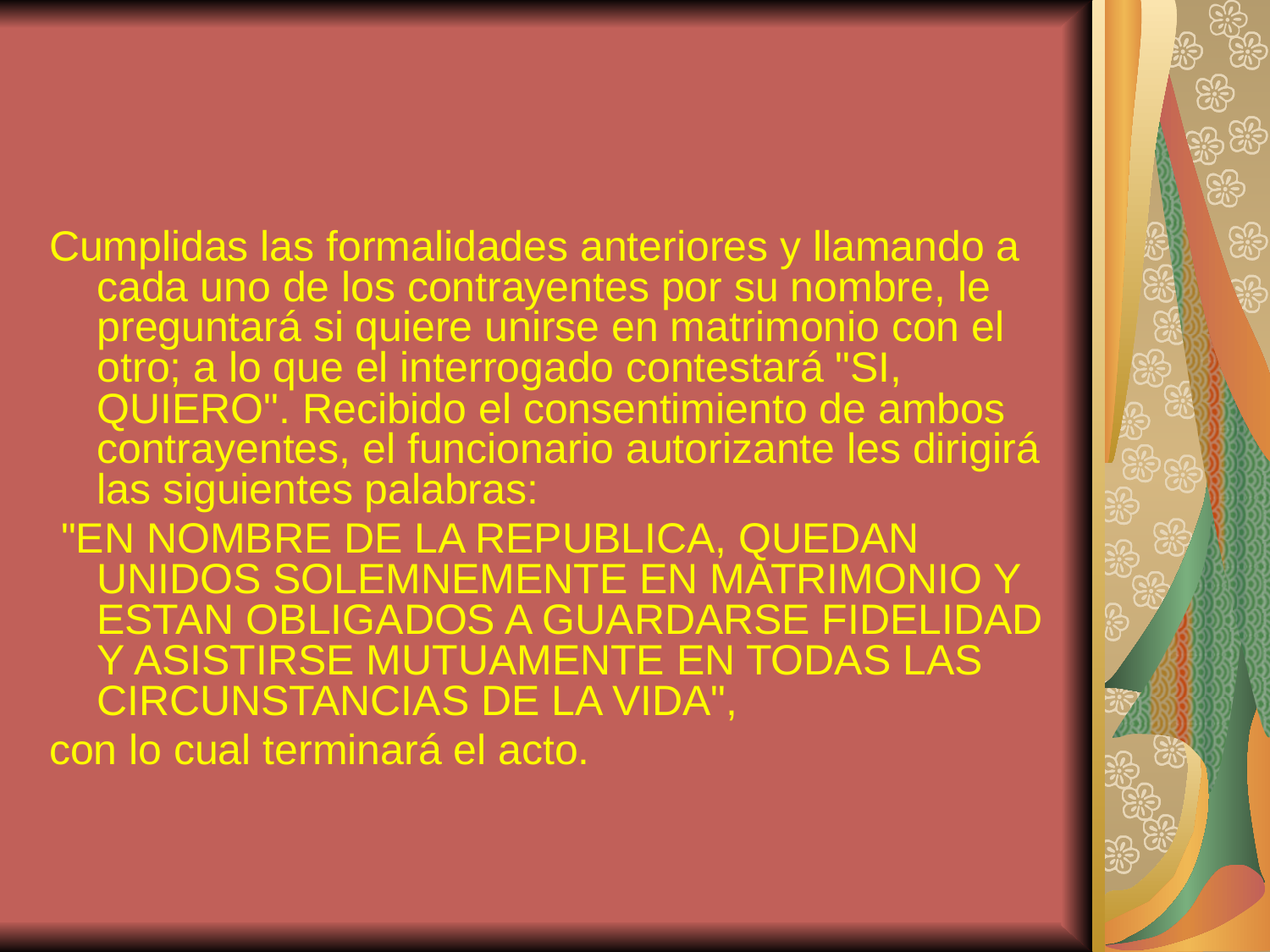

#
Cumplidas las formalidades anteriores y llamando a cada uno de los contrayentes por su nombre, le preguntará si quiere unirse en matrimonio con el otro; a lo que el interrogado contestará "SI, QUIERO". Recibido el consentimiento de ambos contrayentes, el funcionario autorizante les dirigirá las siguientes palabras:
 "EN NOMBRE DE LA REPUBLICA, QUEDAN UNIDOS SOLEMNEMENTE EN MATRIMONIO Y ESTAN OBLIGADOS A GUARDARSE FIDELIDAD Y ASISTIRSE MUTUAMENTE EN TODAS LAS CIRCUNSTANCIAS DE LA VIDA",
con lo cual terminará el acto.